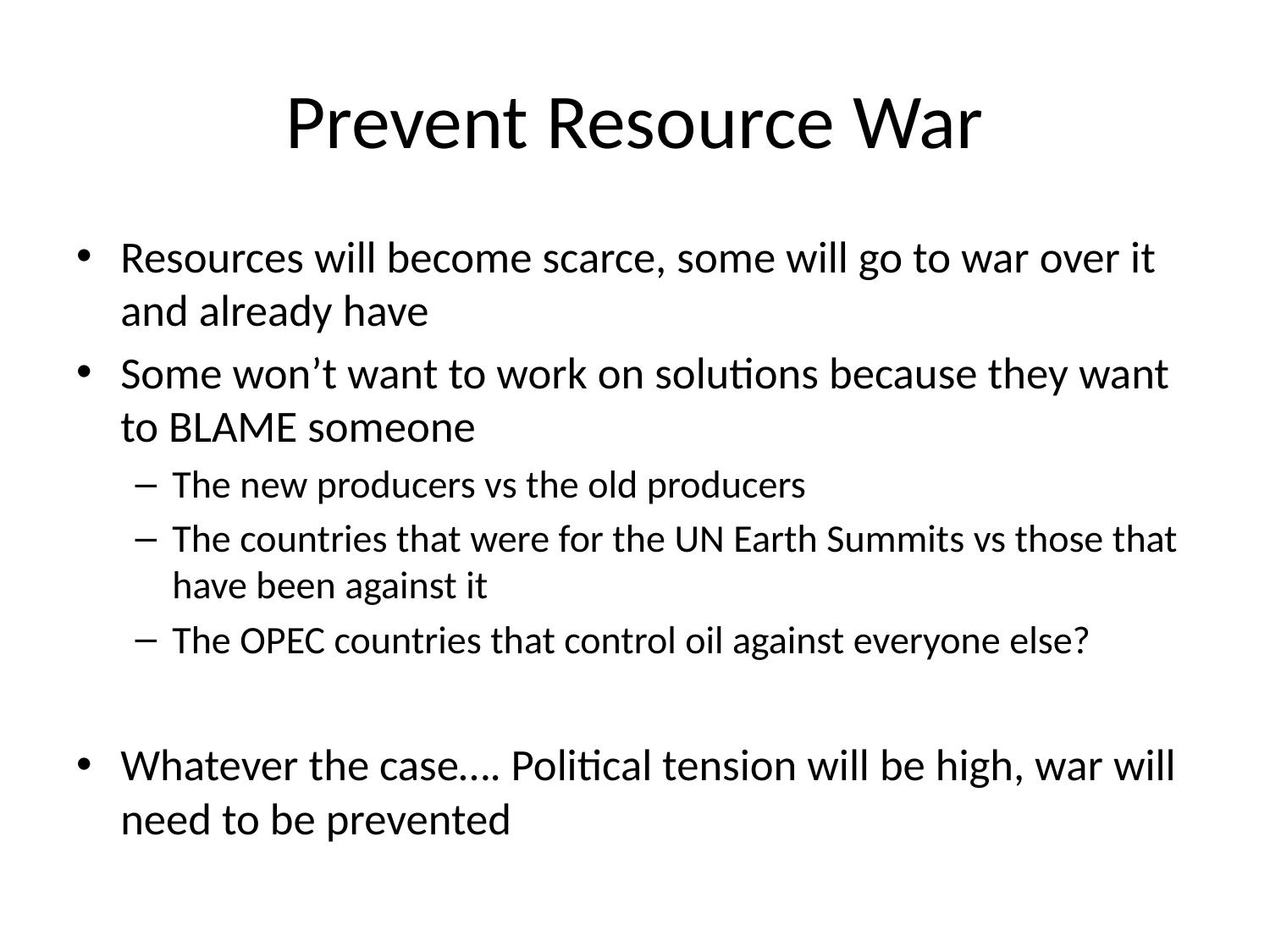

# Prevent Resource War
Resources will become scarce, some will go to war over it and already have
Some won’t want to work on solutions because they want to BLAME someone
The new producers vs the old producers
The countries that were for the UN Earth Summits vs those that have been against it
The OPEC countries that control oil against everyone else?

Whatever the case…. Political tension will be high, war will need to be prevented